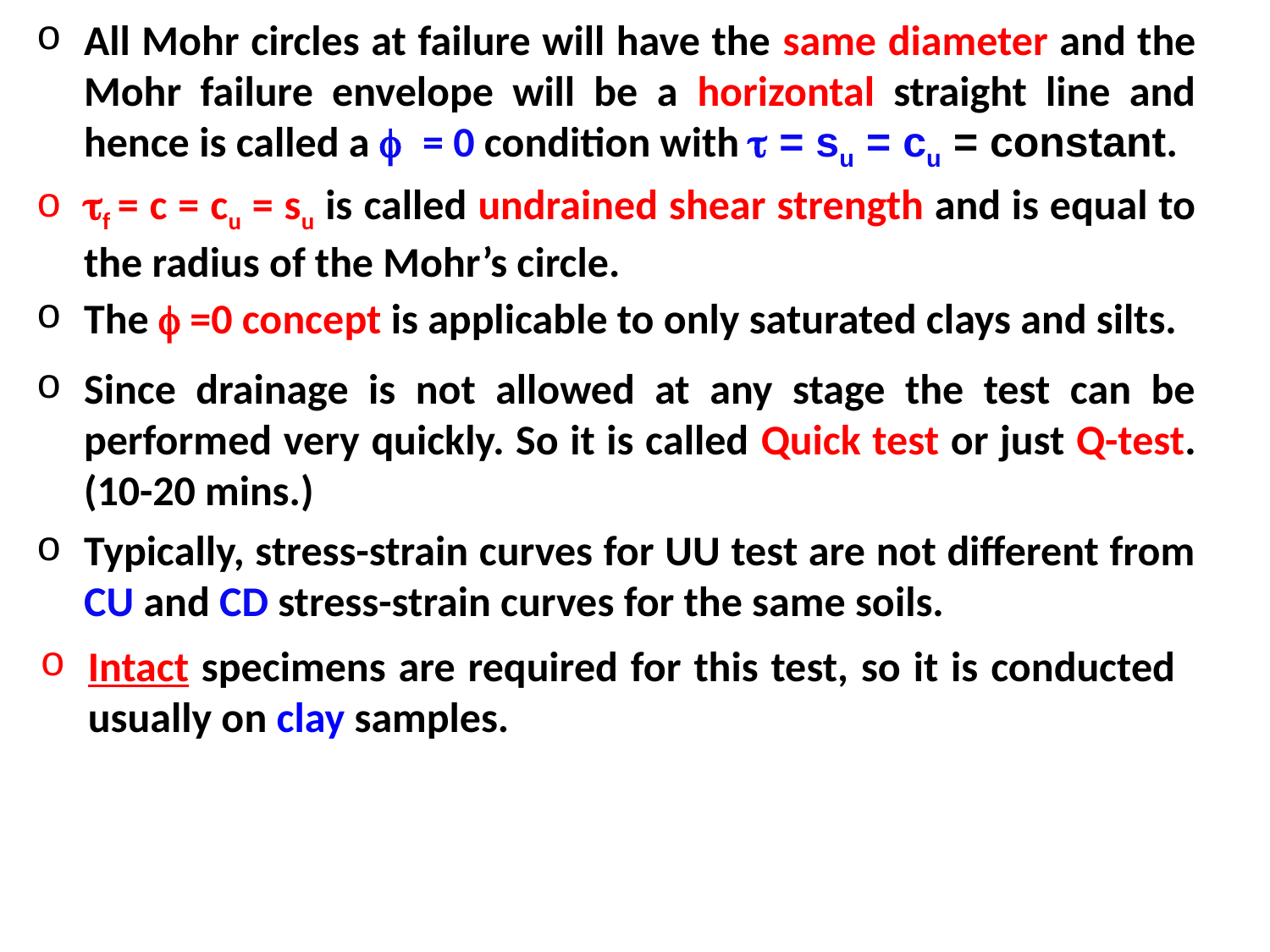

All Mohr circles at failure will have the same diameter and the Mohr failure envelope will be a horizontal straight line and hence is called a φ = 0 condition with τ = su = cu = constant.
τf = c = cu = su is called undrained shear strength and is equal to the radius of the Mohr’s circle.
The φ =0 concept is applicable to only saturated clays and silts.
Since drainage is not allowed at any stage the test can be performed very quickly. So it is called Quick test or just Q-test. (10-20 mins.)
Typically, stress-strain curves for UU test are not different from CU and CD stress-strain curves for the same soils.
Intact specimens are required for this test, so it is conducted usually on clay samples.